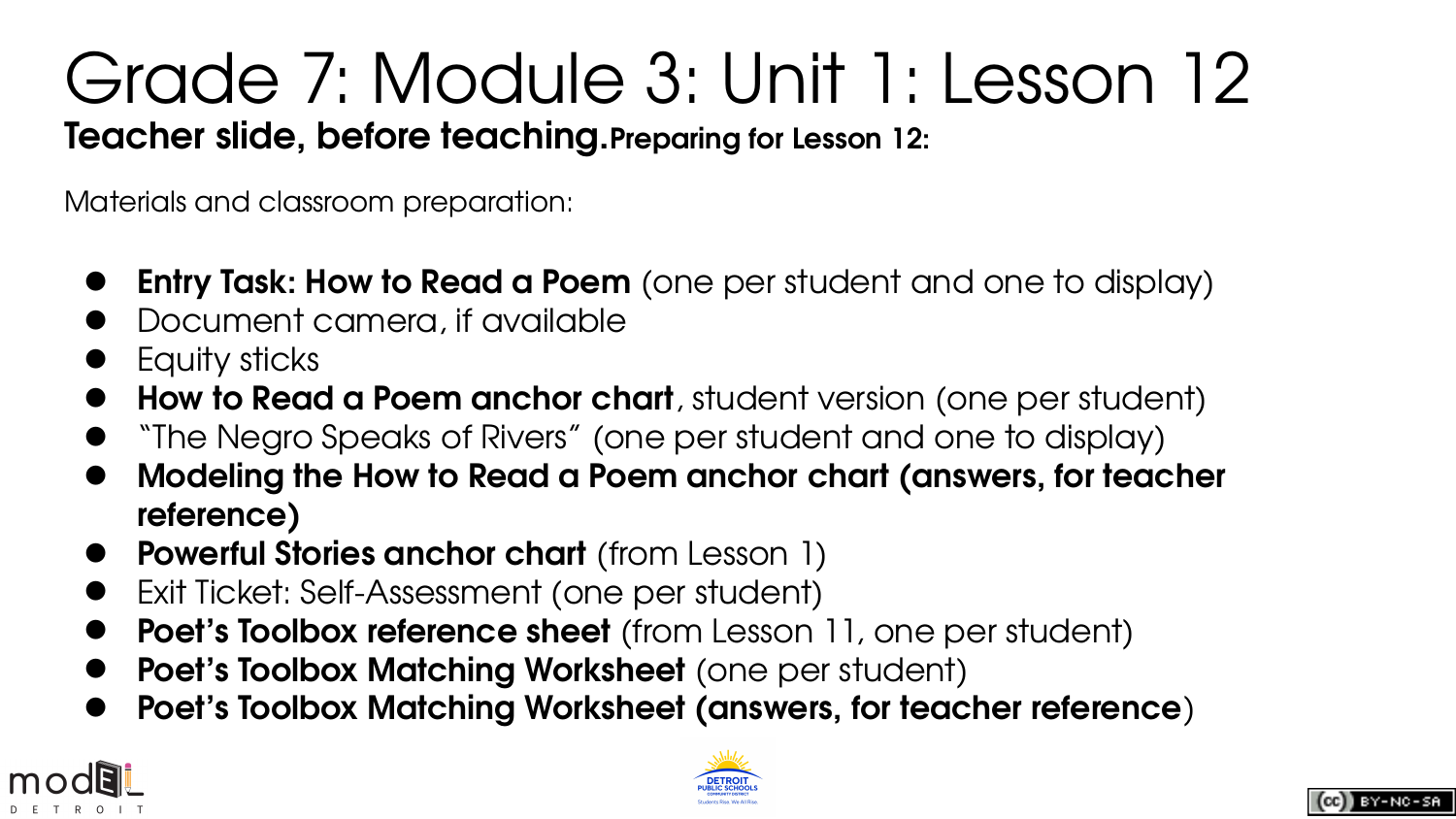

Grade 7: Module 3: Unit 1: Lesson 12
Teacher slide, before teaching.Preparing for Lesson 12:

Materials and classroom preparation:

Entry Task: How to Read a Poem (one per student and one to display)
Document camera, if available
Equity sticks
How to Read a Poem anchor chart, student version (one per student)
“The Negro Speaks of Rivers” (one per student and one to display)
Modeling the How to Read a Poem anchor chart (answers, for teacher reference)
Powerful Stories anchor chart (from Lesson 1)
Exit Ticket: Self-Assessment (one per student)
Poet’s Toolbox reference sheet (from Lesson 11, one per student)
Poet’s Toolbox Matching Worksheet (one per student)
Poet’s Toolbox Matching Worksheet (answers, for teacher reference)